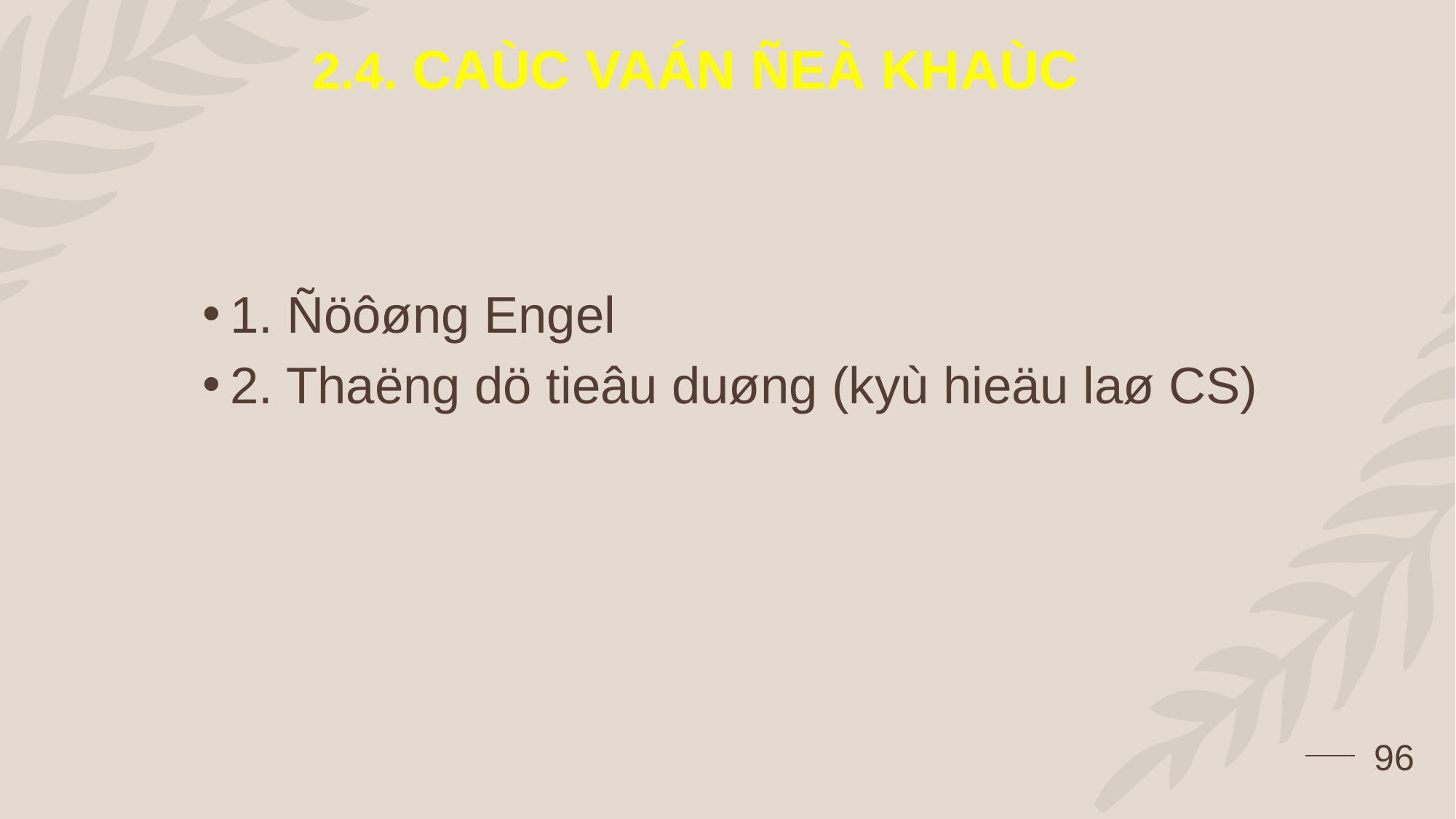

2.4. CAÙC VAÁN ÑEÀ KHAÙC
#
1. Ñöôøng Engel
2. Thaëng dö tieâu duøng (kyù hieäu laø CS)
96